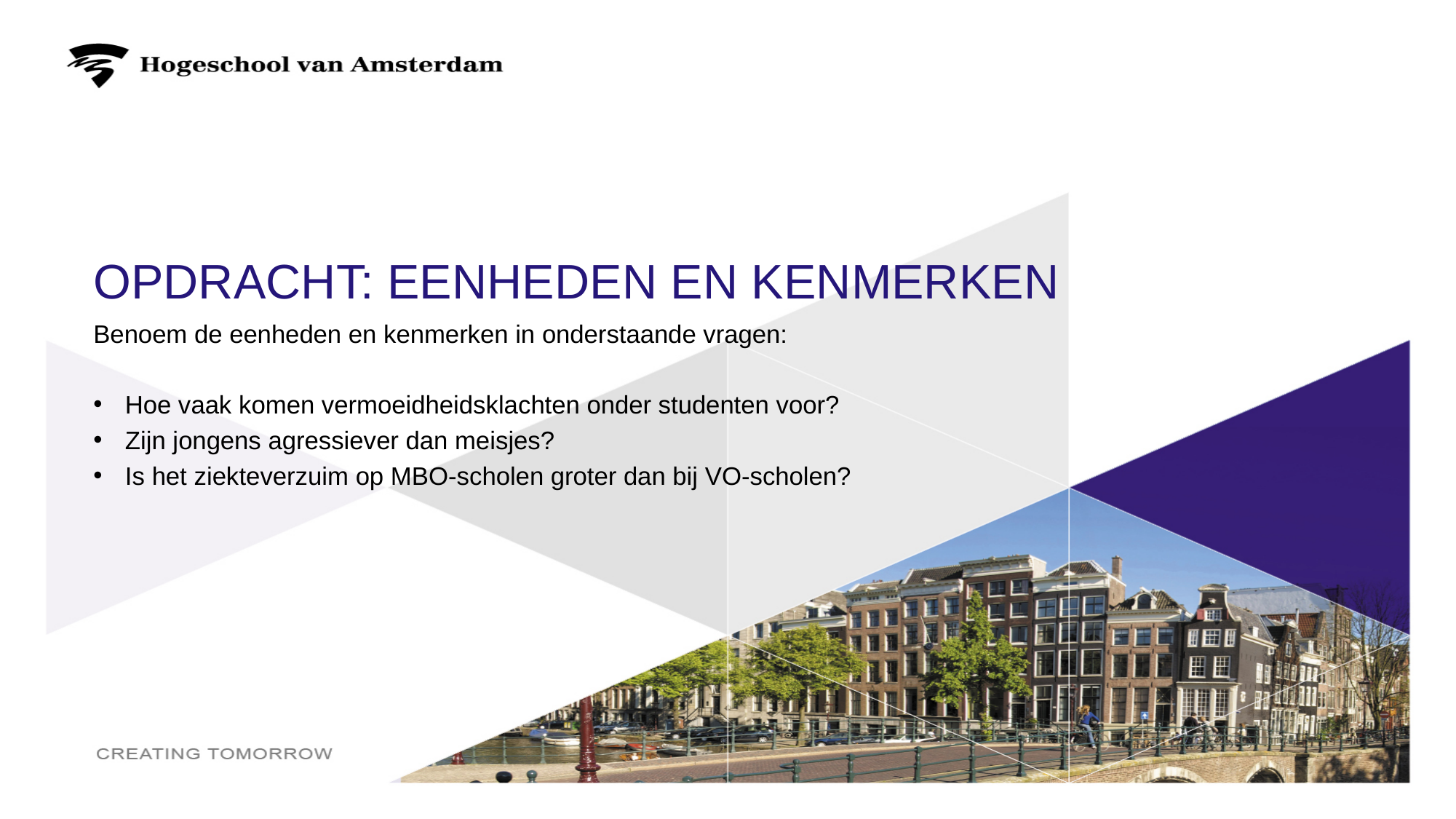

# Opdracht: eenheden en kenmerken
Benoem de eenheden en kenmerken in onderstaande vragen:

Hoe vaak komen vermoeidheidsklachten onder studenten voor?
Zijn jongens agressiever dan meisjes?
Is het ziekteverzuim op MBO-scholen groter dan bij VO-scholen?
4